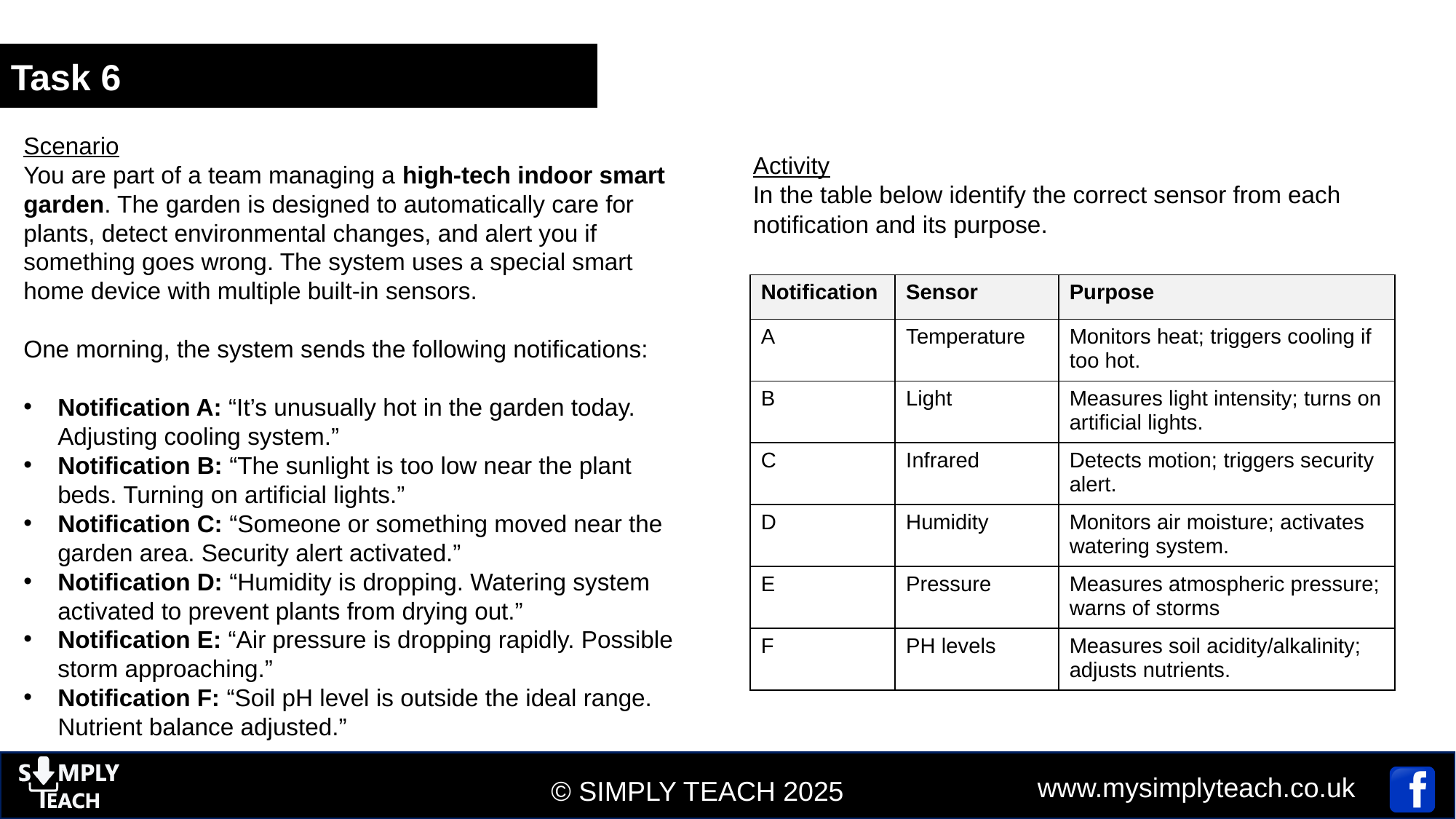

Task 6
Scenario
You are part of a team managing a high-tech indoor smart garden. The garden is designed to automatically care for plants, detect environmental changes, and alert you if something goes wrong. The system uses a special smart home device with multiple built-in sensors.

One morning, the system sends the following notifications:

Notification A: “It’s unusually hot in the garden today. Adjusting cooling system.”
Notification B: “The sunlight is too low near the plant beds. Turning on artificial lights.”
Notification C: “Someone or something moved near the garden area. Security alert activated.”
Notification D: “Humidity is dropping. Watering system activated to prevent plants from drying out.”
Notification E: “Air pressure is dropping rapidly. Possible storm approaching.”
Notification F: “Soil pH level is outside the ideal range. Nutrient balance adjusted.”

Activity
In the table below identify the correct sensor from each notification and its purpose.
| Notification | Sensor | Purpose |
| --- | --- | --- |
| A | Temperature | Monitors heat; triggers cooling if too hot. |
| B | Light | Measures light intensity; turns on artificial lights. |
| C | Infrared | Detects motion; triggers security alert. |
| D | Humidity | Monitors air moisture; activates watering system. |
| E | Pressure | Measures atmospheric pressure; warns of storms |
| F | PH levels | Measures soil acidity/alkalinity; adjusts nutrients. |